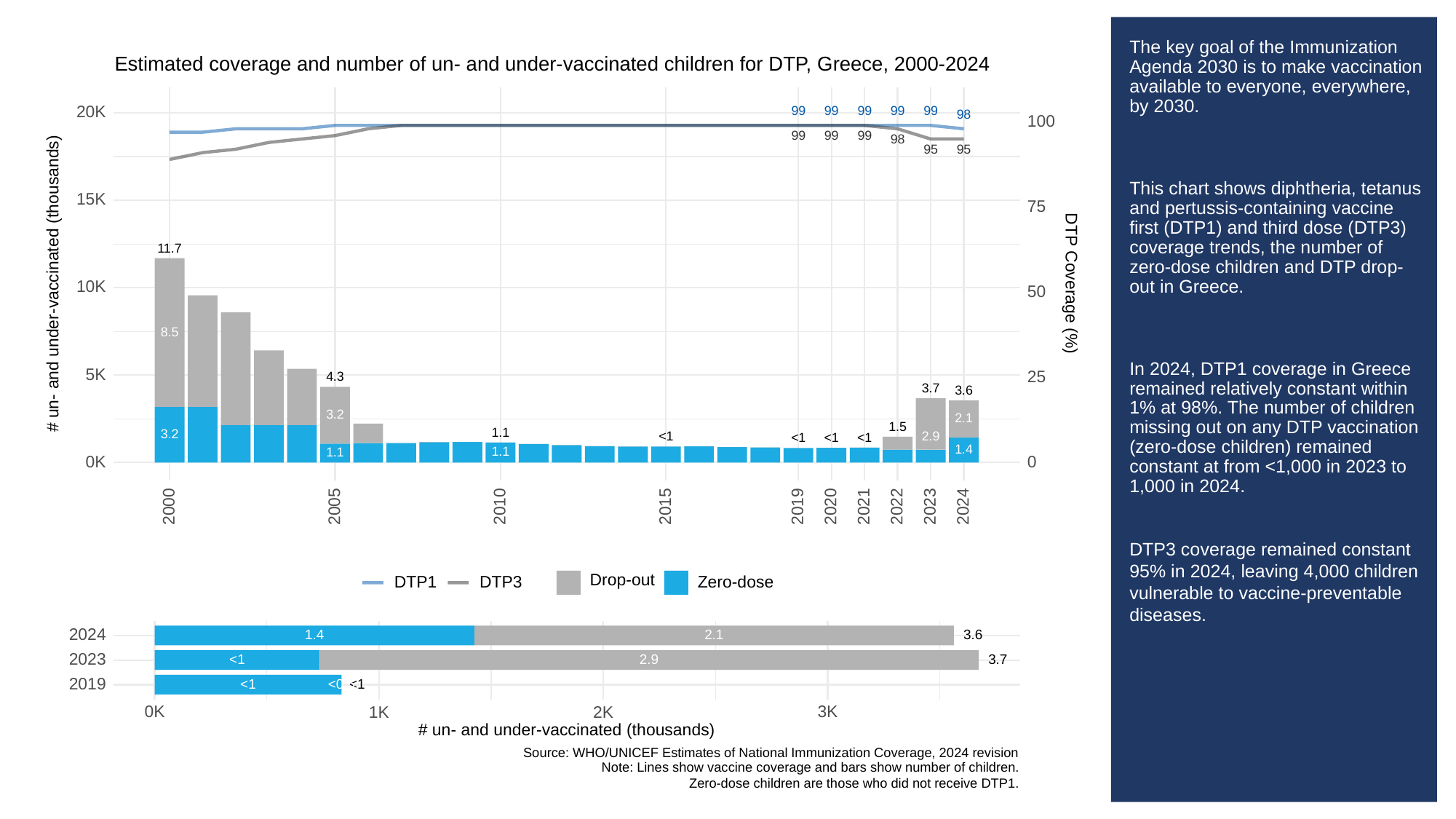

# The key goal of the Immunization Agenda 2030 is to make vaccination available to everyone, everywhere, by 2030.

This chart shows diphtheria, tetanus and pertussis-containing vaccine first (DTP1) and third dose (DTP3) coverage trends, the number of zero-dose children and DTP drop-out in Greece.

In 2024, DTP1 coverage in Greece remained relatively constant within 1% at 98%. The number of children missing out on any DTP vaccination (zero-dose children) remained constant at from <1,000 in 2023 to 1,000 in 2024.

DTP3 coverage remained constant 95% in 2024, leaving 4,000 children vulnerable to vaccine-preventable diseases.

Estimated coverage and number of un- and under-vaccinated children for DTP, Greece, 2000-2024

20K
99
99
99
99
99
98

100

99
99
99
98
95
95

15K

75

11.7

# un- and under-vaccinated (thousands)
DTP Coverage (%)
10K
50

8.5

5K
25
4.3

3.7
3.6

3.2
2.1

1.5

1.1
3.2
2.9
<1
<1
<1
<1

1.4

1.1

1.1

0K
0

2023
2000
2005
2010
2015
2019
2020
2021
2022
2024

Drop-out
DTP3
Zero-dose
DTP1

2024
3.6
1.4
2.1

2023
3.7
2.9
<1

2019
<0.5
<1
<1

3K
0K
1K
2K
# un- and under-vaccinated (thousands)
Source: WHO/UNICEF Estimates of National Immunization Coverage, 2024 revision
Note: Lines show vaccine coverage and bars show number of children.
Zero-dose children are those who did not receive DTP1.